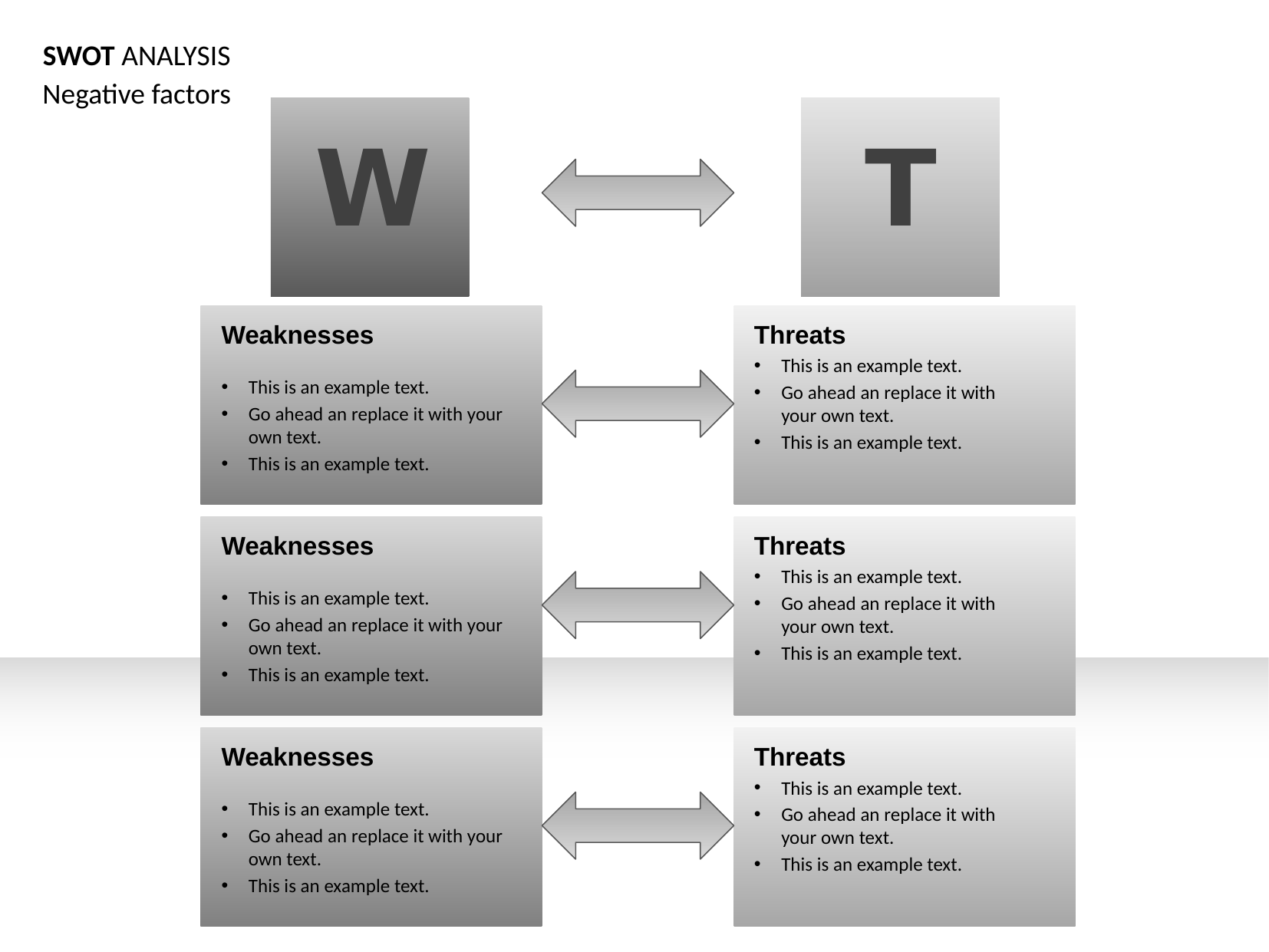

SWOT ANALYSIS
Negative factors

W
T

Weaknesses

This is an example text.
Go ahead an replace it with your own text.
This is an example text.
Threats
This is an example text.
Go ahead an replace it with your own text.
This is an example text.

Weaknesses

This is an example text.
Go ahead an replace it with your own text.
This is an example text.
Threats
This is an example text.
Go ahead an replace it with your own text.
This is an example text.

Weaknesses

This is an example text.
Go ahead an replace it with your own text.
This is an example text.
Threats
This is an example text.
Go ahead an replace it with your own text.
This is an example text.